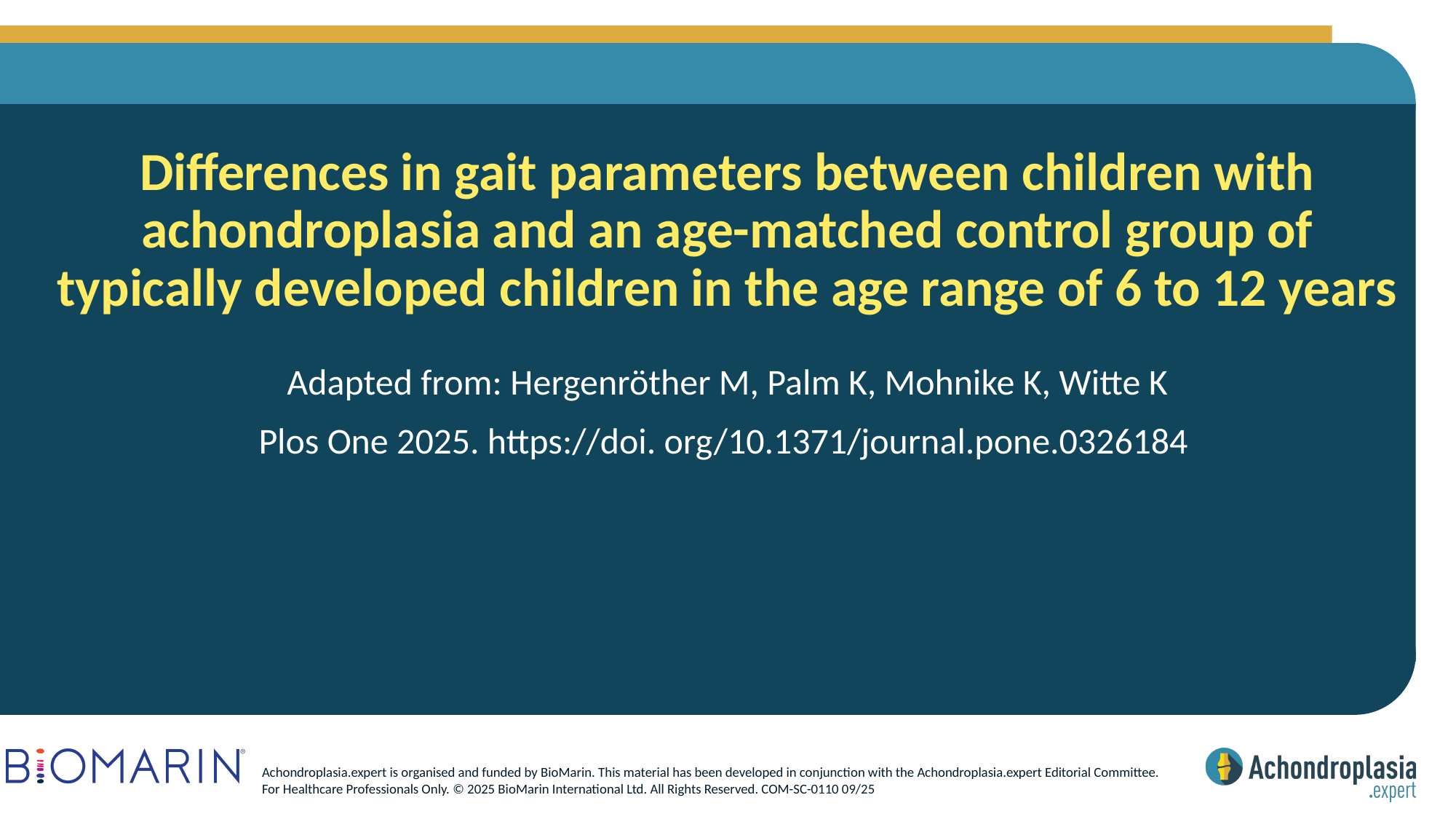

# Differences in gait parameters between children with achondroplasia and an age-matched control group of typically developed children in the age range of 6 to 12 years
Adapted from: Hergenröther M, Palm K, Mohnike K, Witte K
Plos One 2025. https://doi. org/10.1371/journal.pone.0326184
Achondroplasia.expert is organised and funded by BioMarin. This material has been developed in conjunction with the Achondroplasia.expert Editorial Committee.
For Healthcare Professionals Only. © 2025 BioMarin International Ltd. All Rights Reserved. COM-SC-0110 09/25